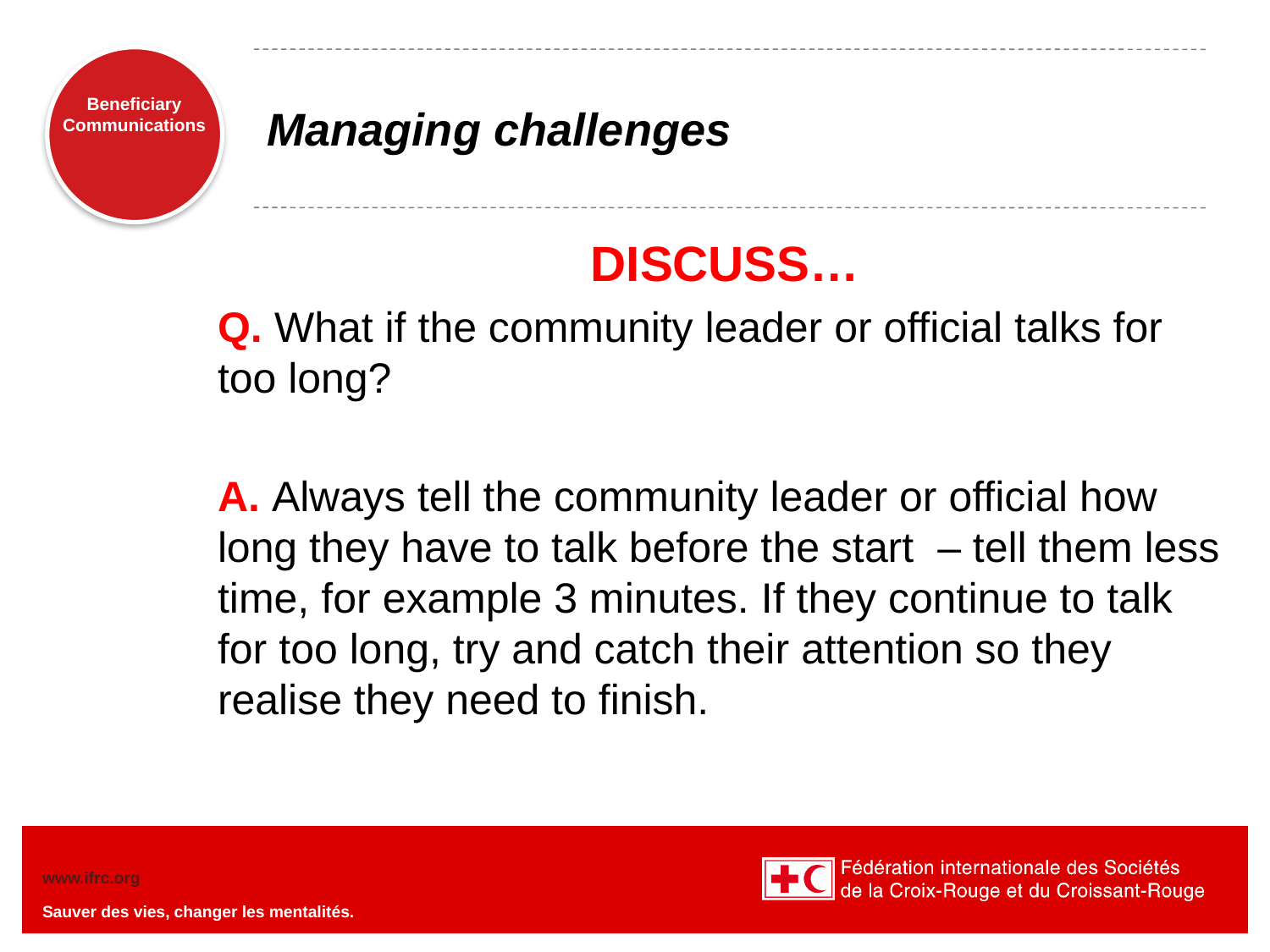

# Managing challenges
DISCUSS…
Q. What if the community leader or official talks for too long?

A. Always tell the community leader or official how long they have to talk before the start  – tell them less time, for example 3 minutes. If they continue to talk for too long, try and catch their attention so they realise they need to finish.